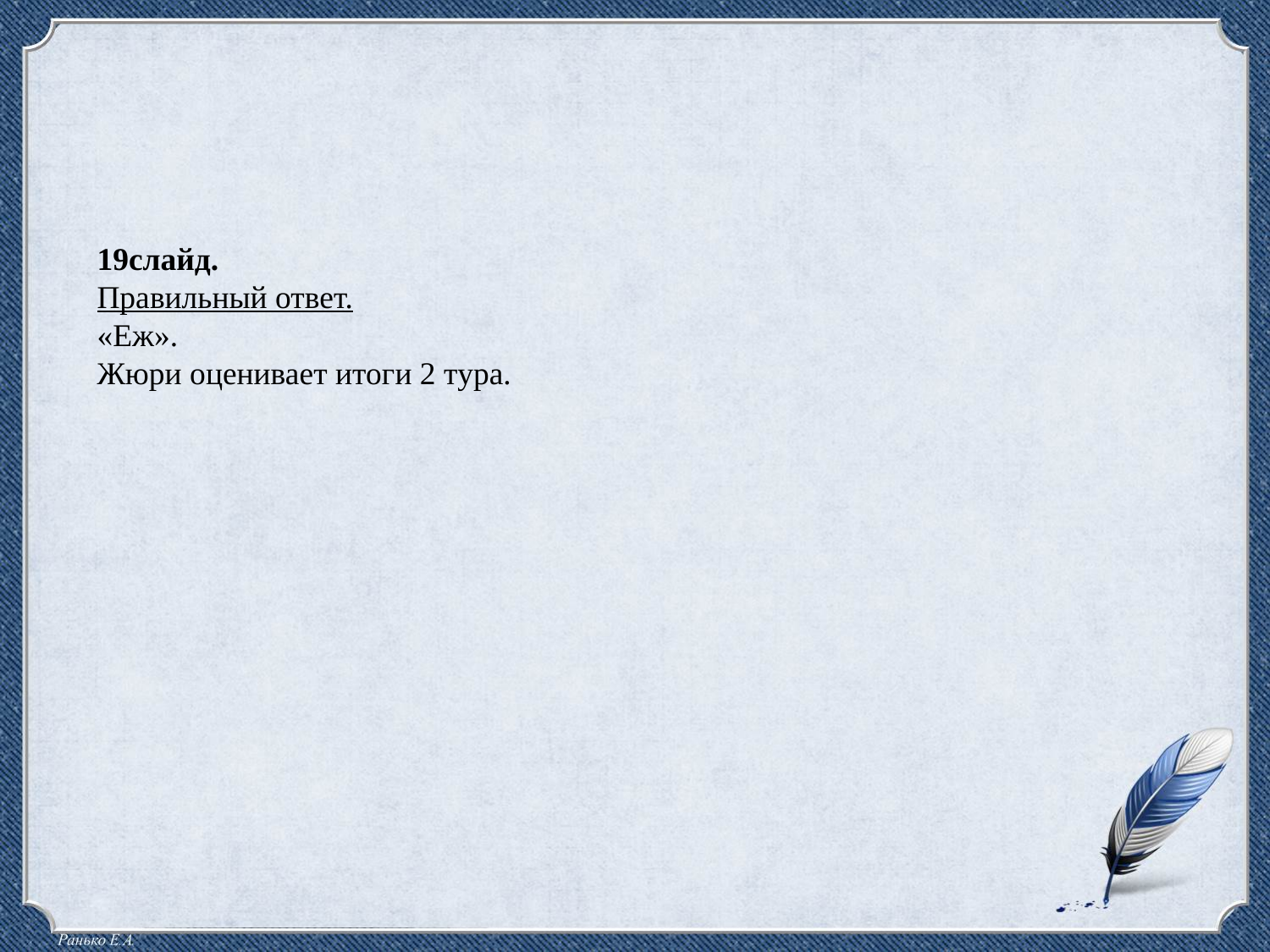

19слайд.
Правильный ответ.
«Еж».
Жюри оценивает итоги 2 тура.